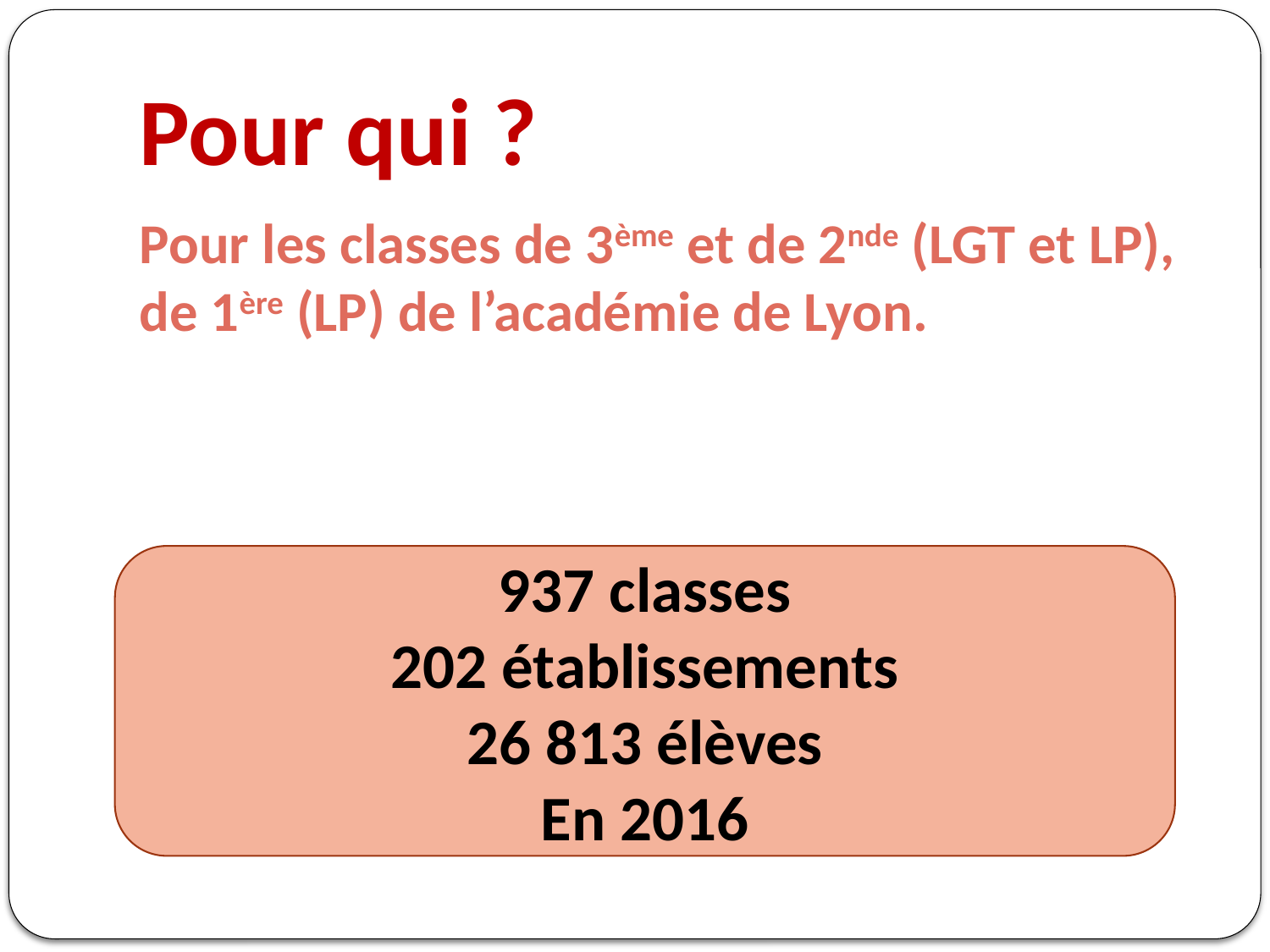

# Pour qui ?
Pour les classes de 3ème et de 2nde (LGT et LP), de 1ère (LP) de l’académie de Lyon.

937 classes
202 établissements
26 813 élèves
En 2016